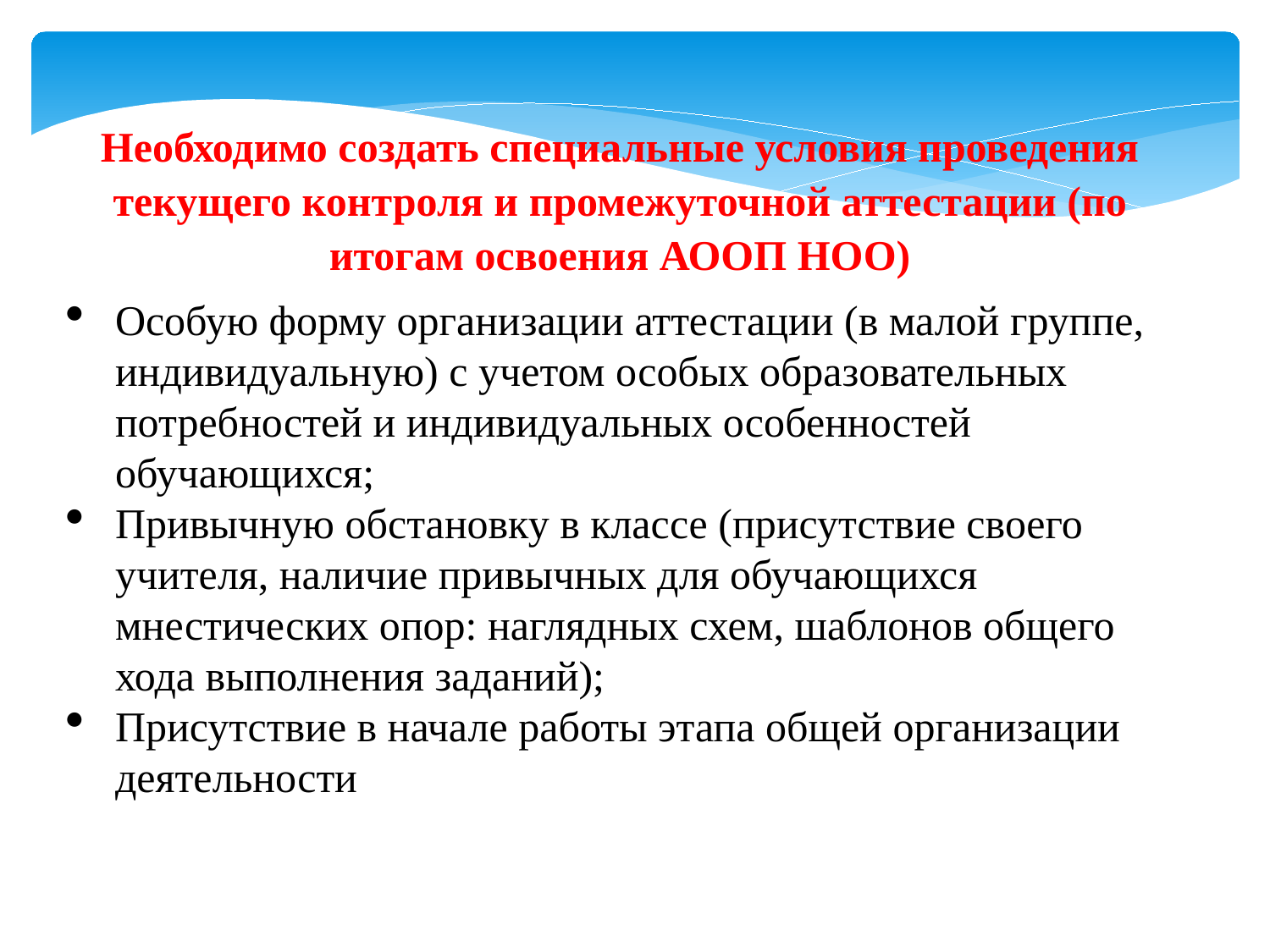

Необходимо создать специальные условия проведения текущего контроля и промежуточной аттестации (по итогам освоения АООП НОО)
Особую форму организации аттестации (в малой группе, индивидуальную) с учетом особых образовательных потребностей и индивидуальных особенностей обучающихся;
Привычную обстановку в классе (присутствие своего учителя, наличие привычных для обучающихся мнестических опор: наглядных схем, шаблонов общего хода выполнения заданий);
Присутствие в начале работы этапа общей организации деятельности